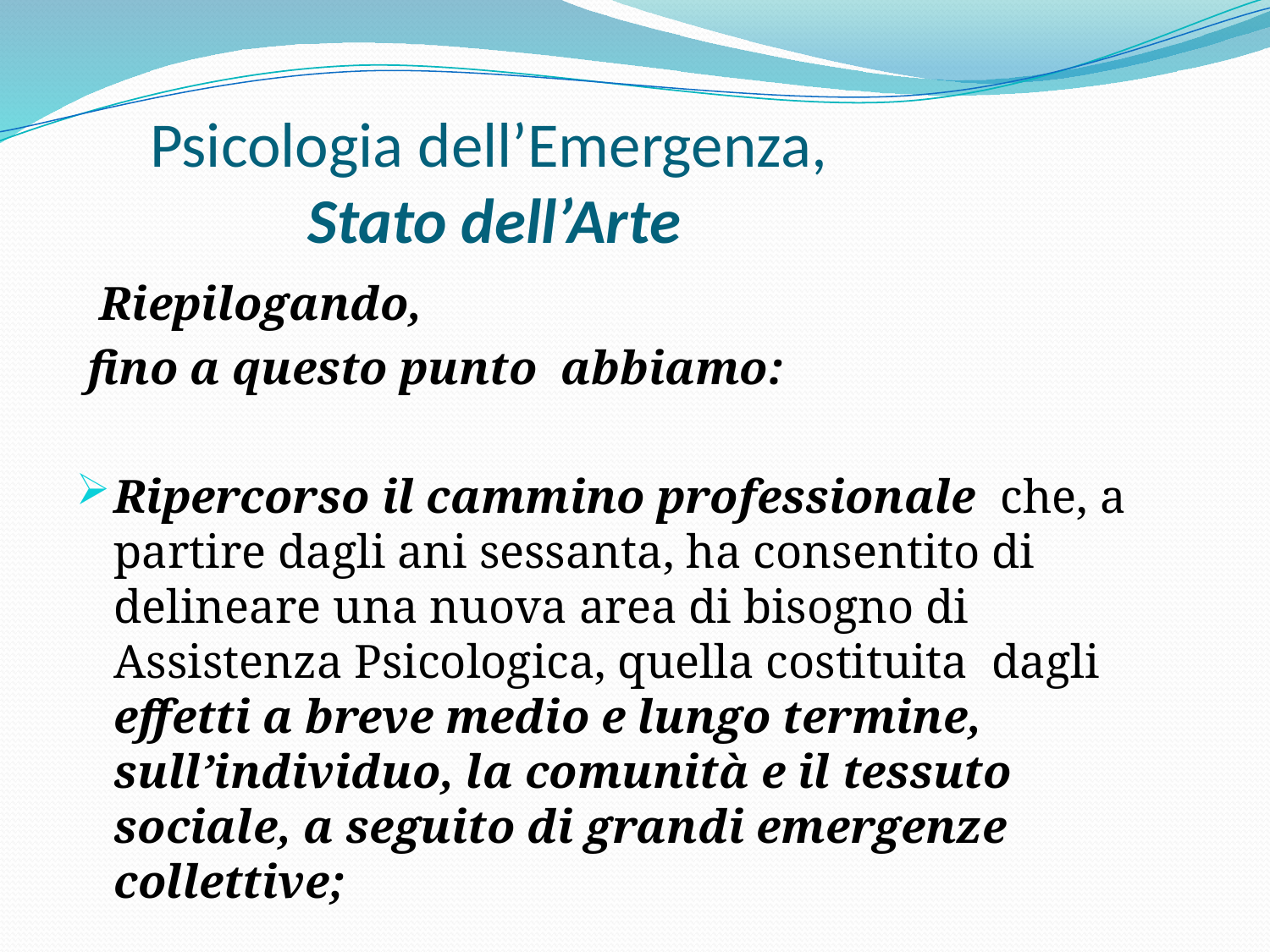

# Psicologia dell’Emergenza, Stato dell’Arte
  Riepilogando,
 fino a questo punto  abbiamo:

Ripercorso il cammino professionale  che, a partire dagli ani sessanta, ha consentito di delineare una nuova area di bisogno di Assistenza Psicologica, quella costituita  dagli effetti a breve medio e lungo termine, sull’individuo, la comunità e il tessuto sociale, a seguito di grandi emergenze collettive;